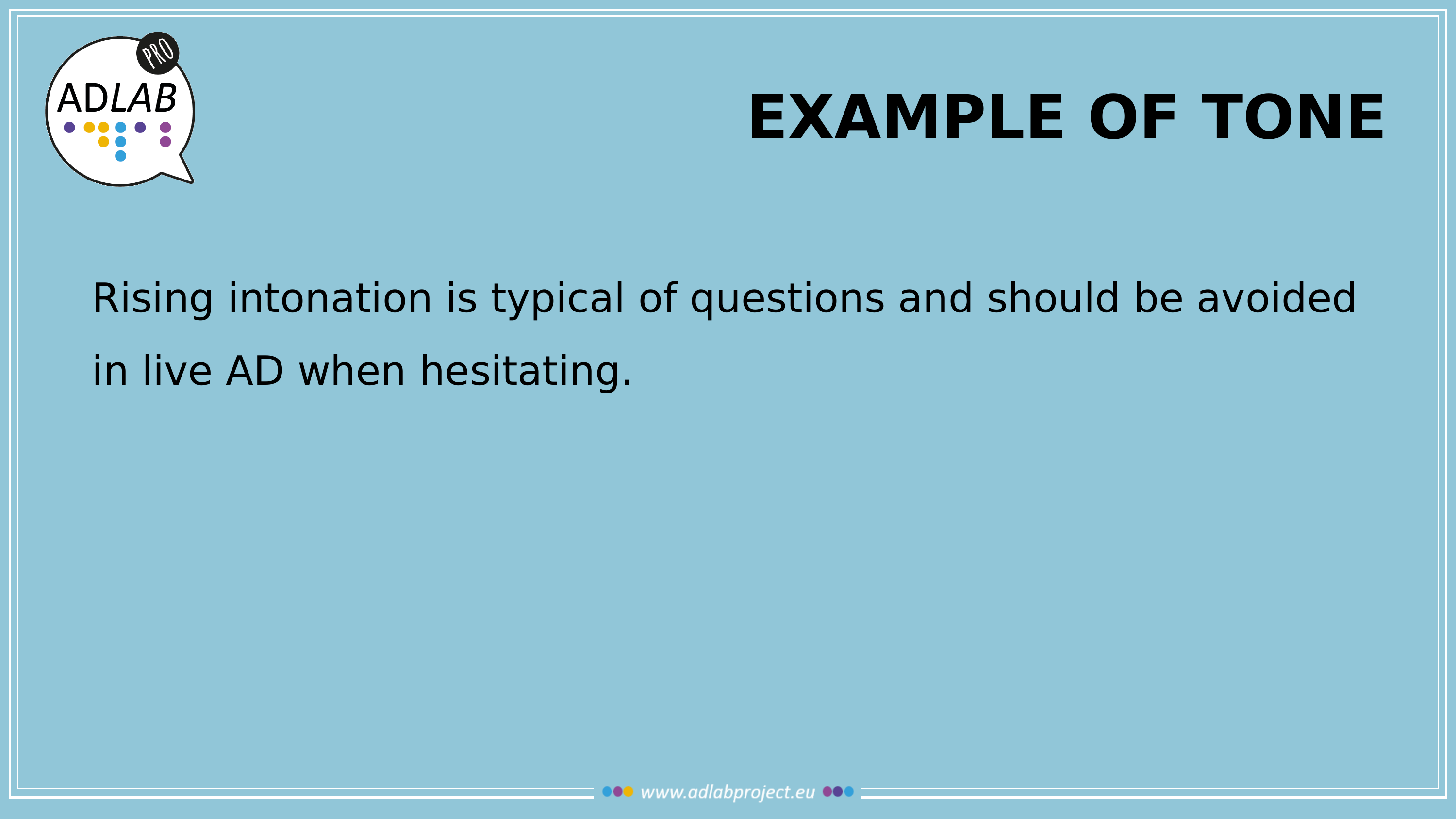

# EXAMPLE OF TONE
Rising intonation is typical of questions and should be avoided in live AD when hesitating.